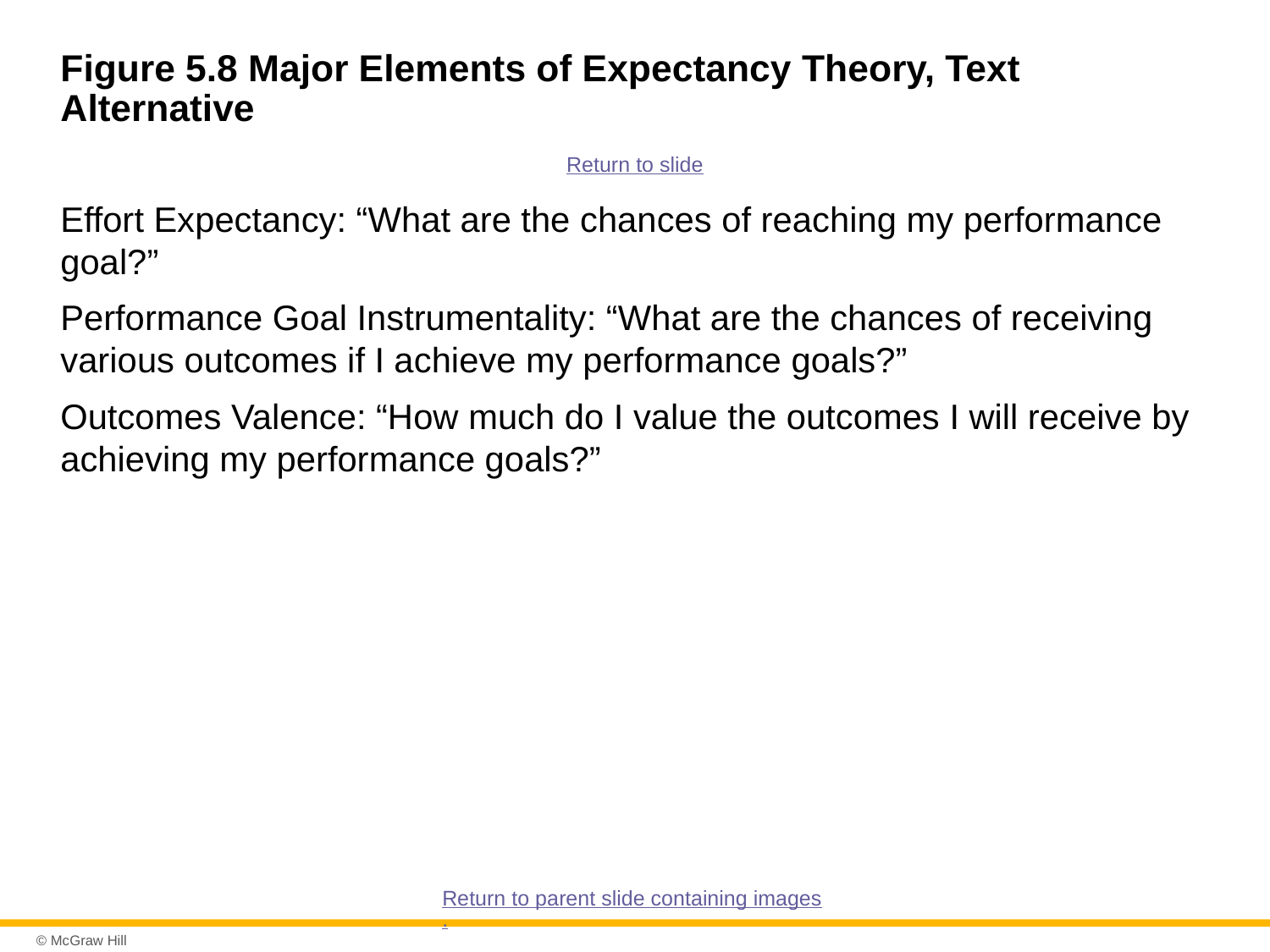

# Figure 5.8 Major Elements of Expectancy Theory, Text Alternative
Return to slide
Effort Expectancy: “What are the chances of reaching my performance goal?”
Performance Goal Instrumentality: “What are the chances of receiving various outcomes if I achieve my performance goals?”
Outcomes Valence: “How much do I value the outcomes I will receive by achieving my performance goals?”

Return to parent slide containing images.